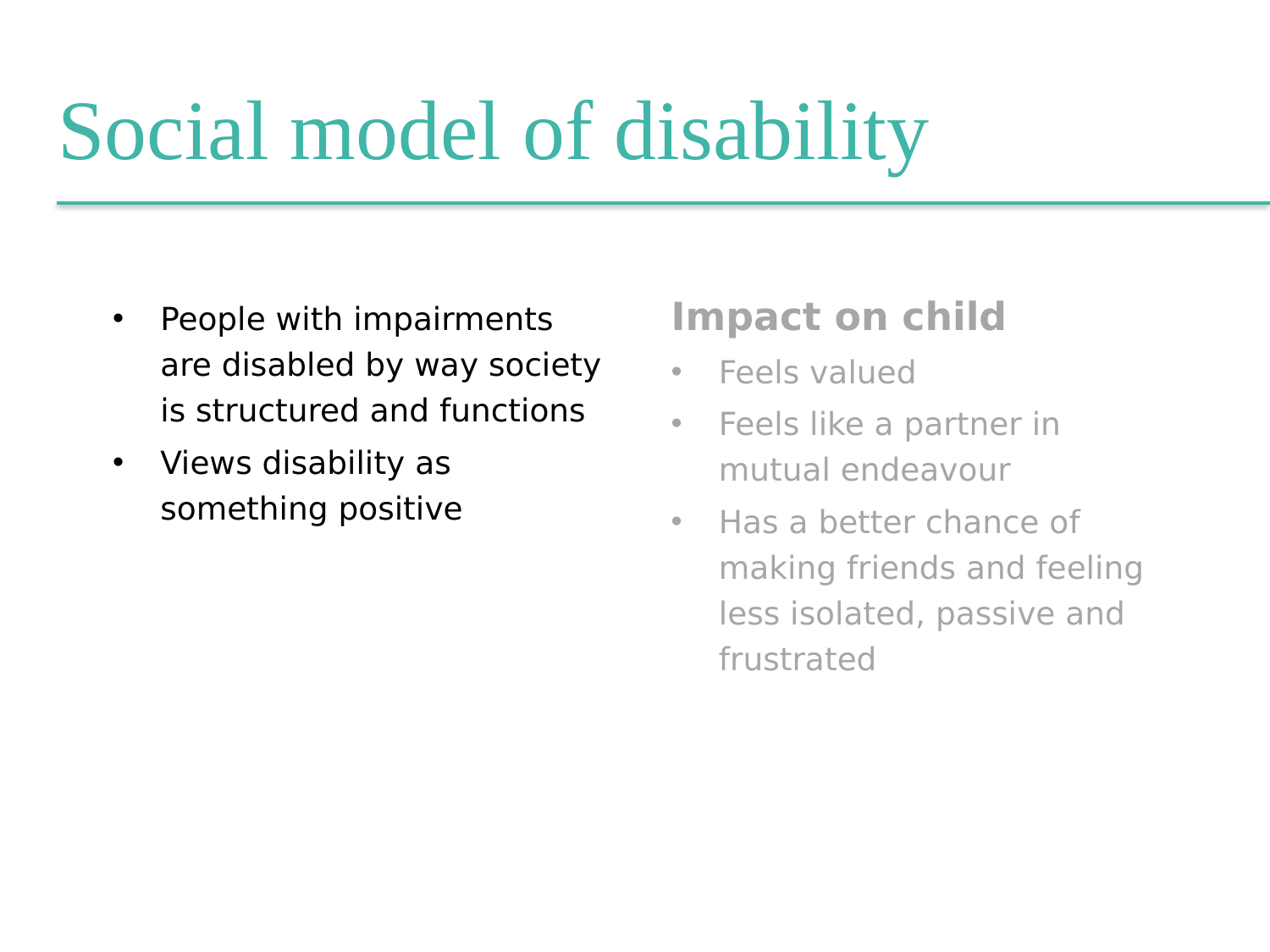

Social model of disability
People with impairments are disabled by way society is structured and functions
Views disability as something positive

Impact on child
Feels valued
Feels like a partner in mutual endeavour
Has a better chance of making friends and feeling less isolated, passive and frustrated